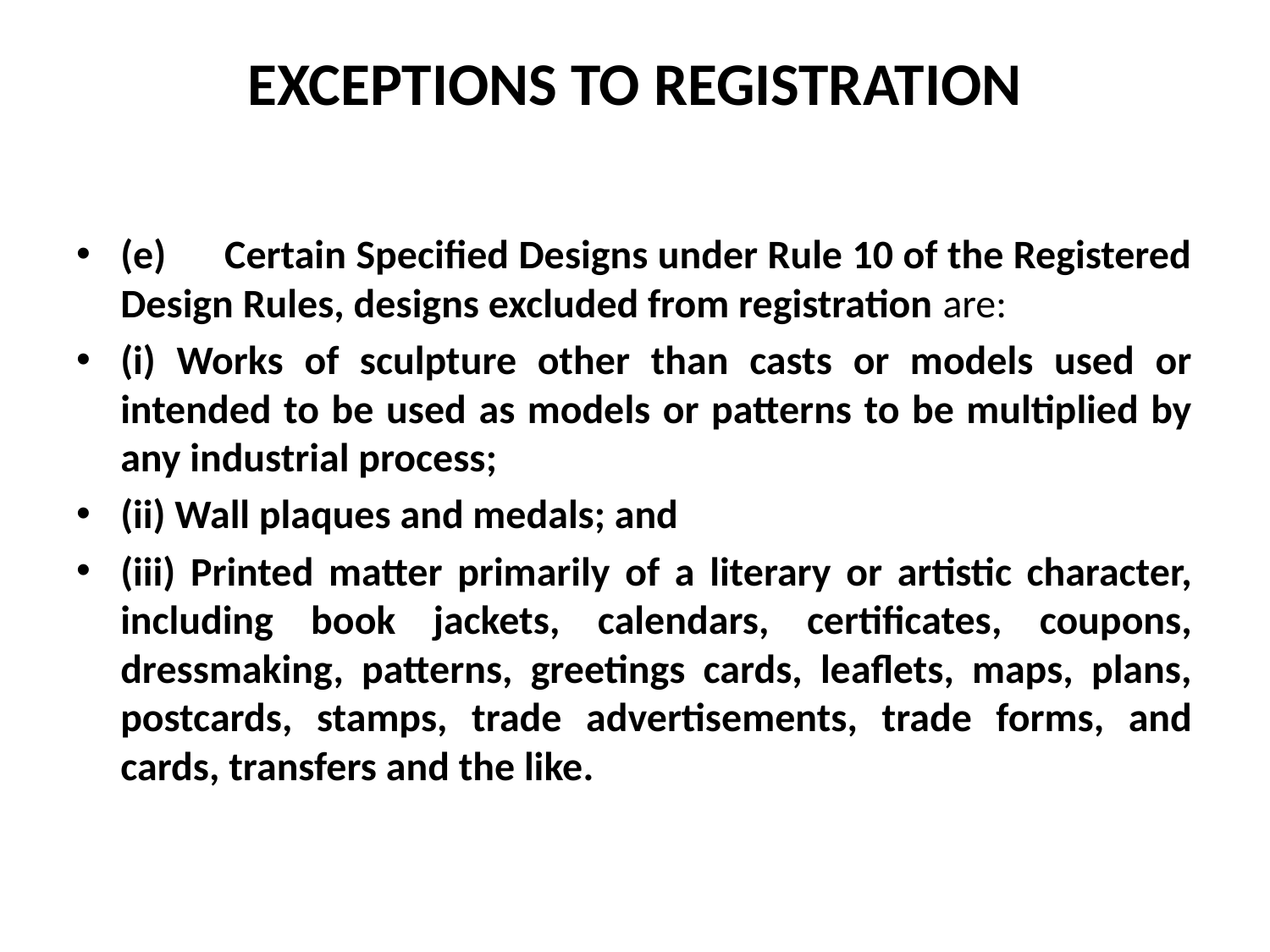

# EXCEPTIONS TO REGISTRATION
(e)      Certain Specified Designs under Rule 10 of the Registered Design Rules, designs excluded from registration are:
(i) Works of sculpture other than casts or models used or intended to be used as models or patterns to be multiplied by any industrial process;
(ii) Wall plaques and medals; and
(iii) Printed matter primarily of a literary or artistic character, including book jackets, calendars, certificates, coupons, dressmaking, patterns, greetings cards, leaflets, maps, plans, postcards, stamps, trade advertisements, trade forms, and cards, transfers and the like.